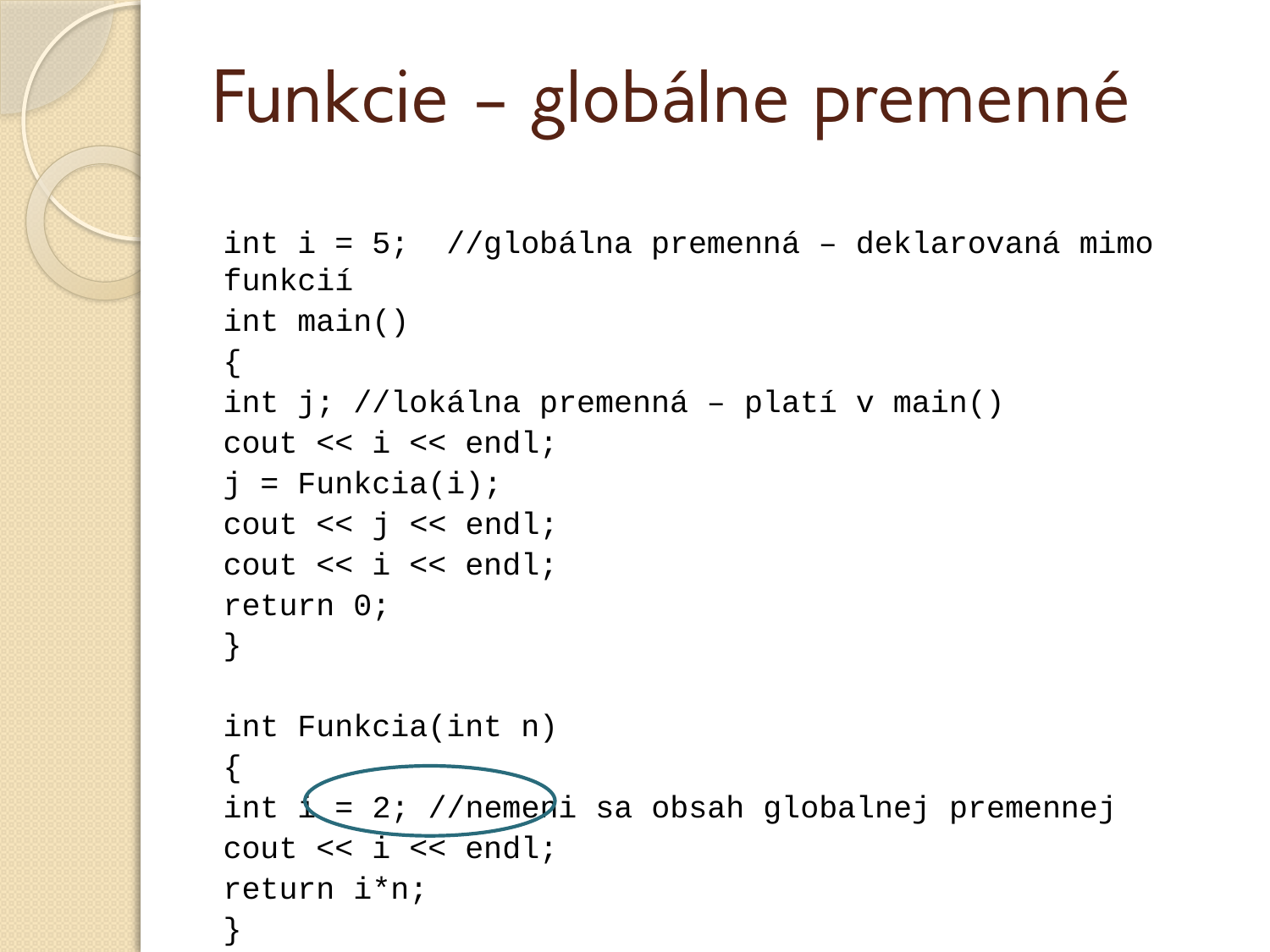

# Funkcie – globálne premenné

int i = 5;  //globálna premenná – deklarovaná mimo funkcií
int main()
{
	int j; //lokálna premenná – platí v main()
	cout << i << endl;
	j = Funkcia(i);
	cout << j << endl;
	cout << i << endl;
	return 0;
}

int Funkcia(int n)
{
	int i = 2; //nemeni sa obsah globalnej premennej
	cout << i << endl;
	return i*n;
}